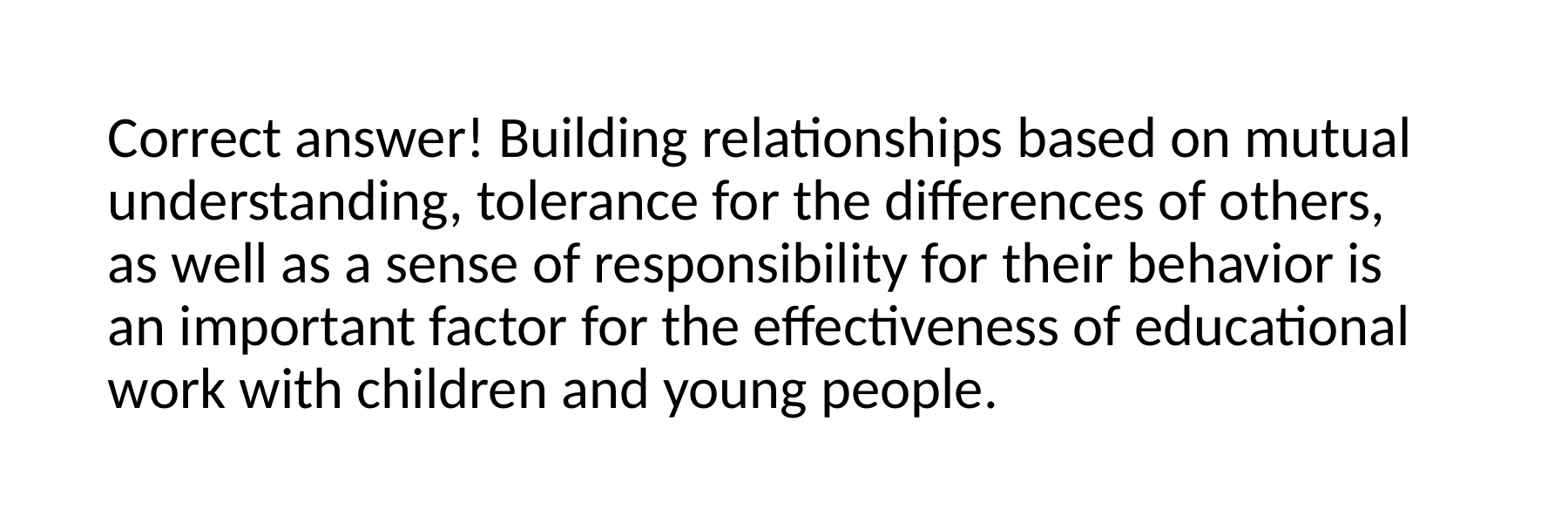

Correct answer! Building relationships based on mutual understanding, tolerance for the differences of others, as well as a sense of responsibility for their behavior is an important factor for the effectiveness of educational work with children and young people.